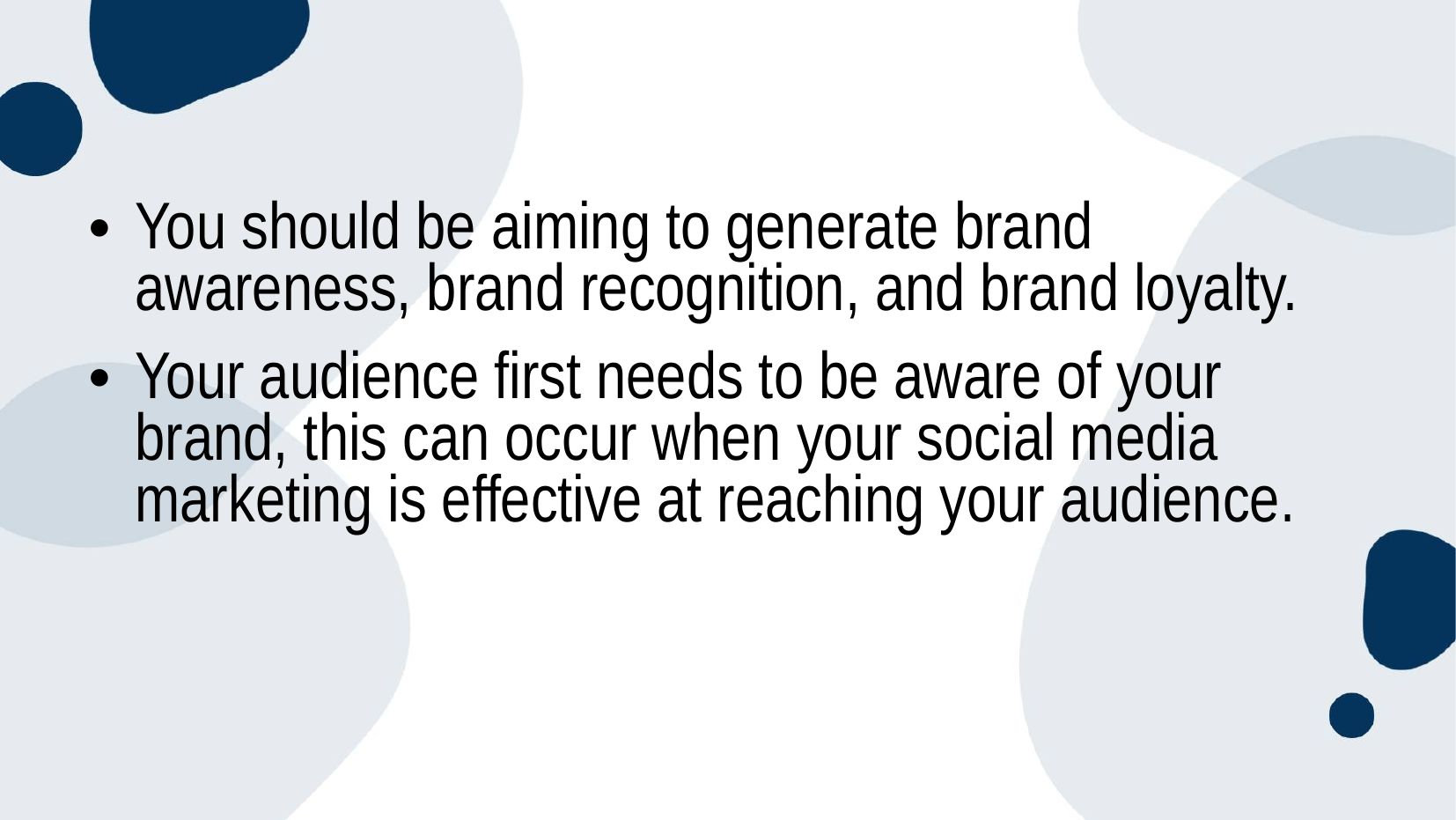

You should be aiming to generate brand awareness, brand recognition, and brand loyalty.
Your audience first needs to be aware of your brand, this can occur when your social media marketing is effective at reaching your audience.